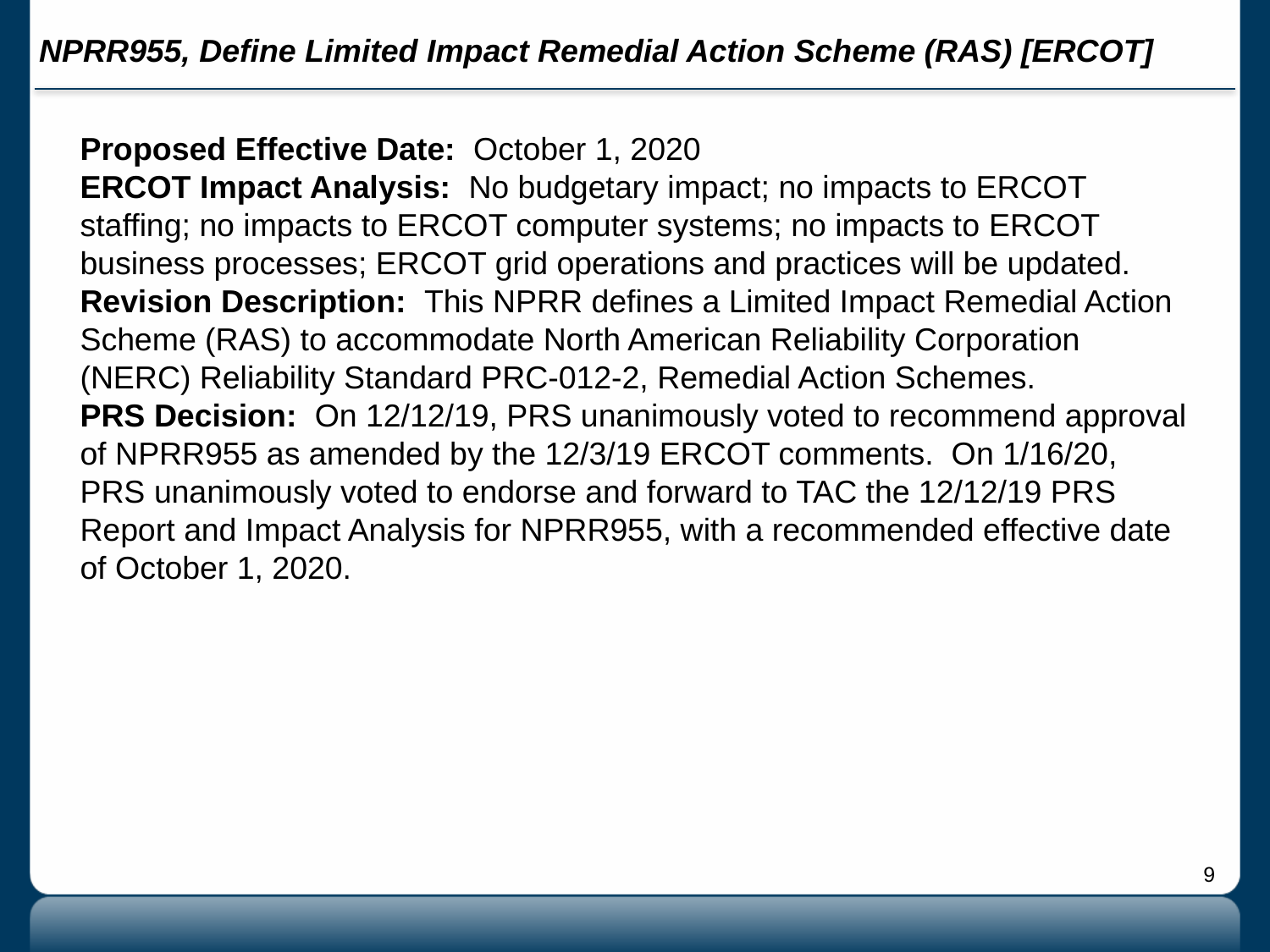

# NPRR955, Define Limited Impact Remedial Action Scheme (RAS) [ERCOT]
Proposed Effective Date:  October 1, 2020
ERCOT Impact Analysis:  No budgetary impact; no impacts to ERCOT staffing; no impacts to ERCOT computer systems; no impacts to ERCOT business processes; ERCOT grid operations and practices will be updated.
Revision Description:  This NPRR defines a Limited Impact Remedial Action Scheme (RAS) to accommodate North American Reliability Corporation (NERC) Reliability Standard PRC-012-2, Remedial Action Schemes.
PRS Decision:  On 12/12/19, PRS unanimously voted to recommend approval of NPRR955 as amended by the 12/3/19 ERCOT comments.  On 1/16/20, PRS unanimously voted to endorse and forward to TAC the 12/12/19 PRS Report and Impact Analysis for NPRR955, with a recommended effective date of October 1, 2020.